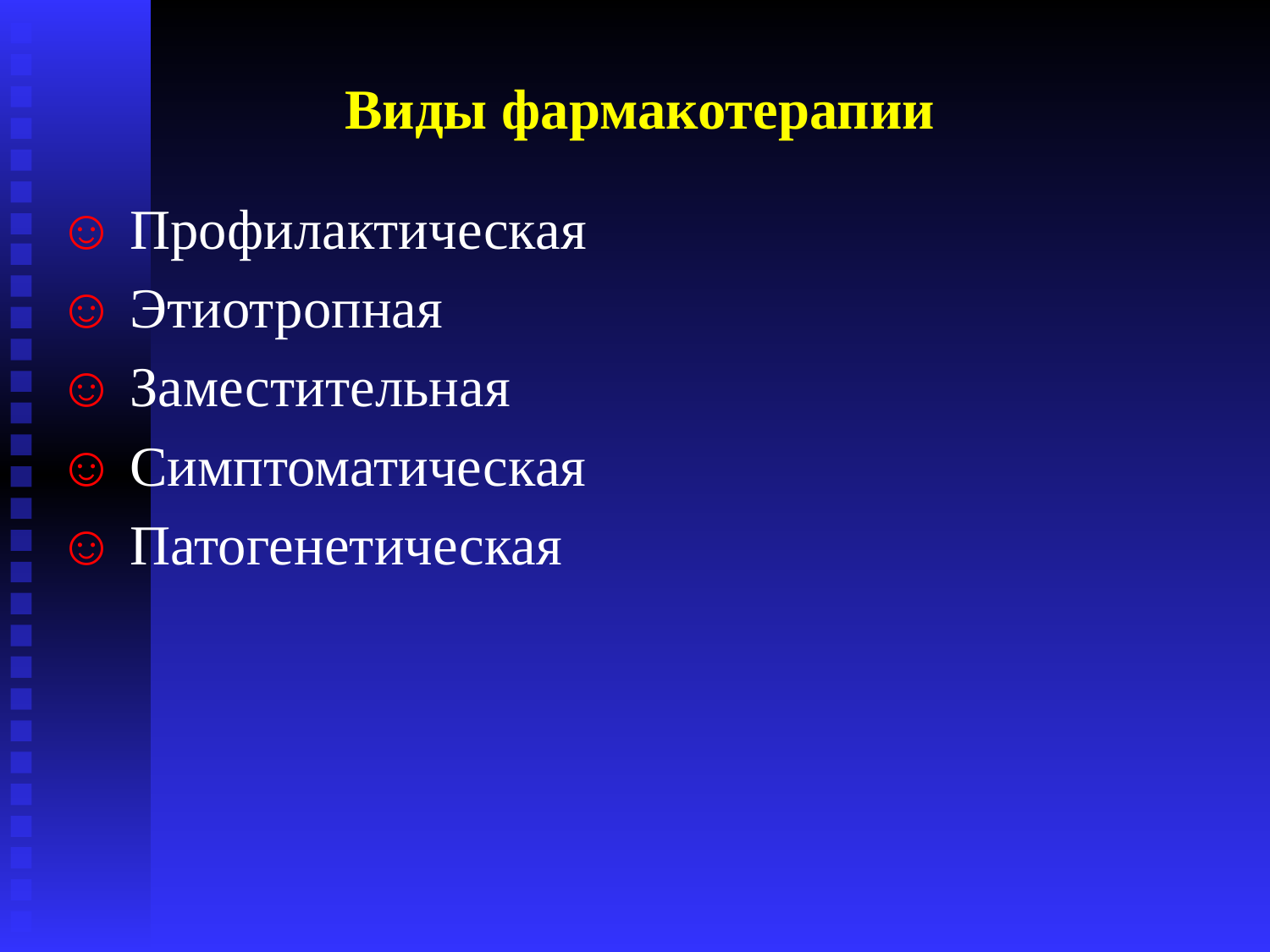

# Виды фармакотерапии
☺ Профилактическая
☺ Этиотропная
☺ Заместительная
☺ Симптоматическая
☺ Патогенетическая